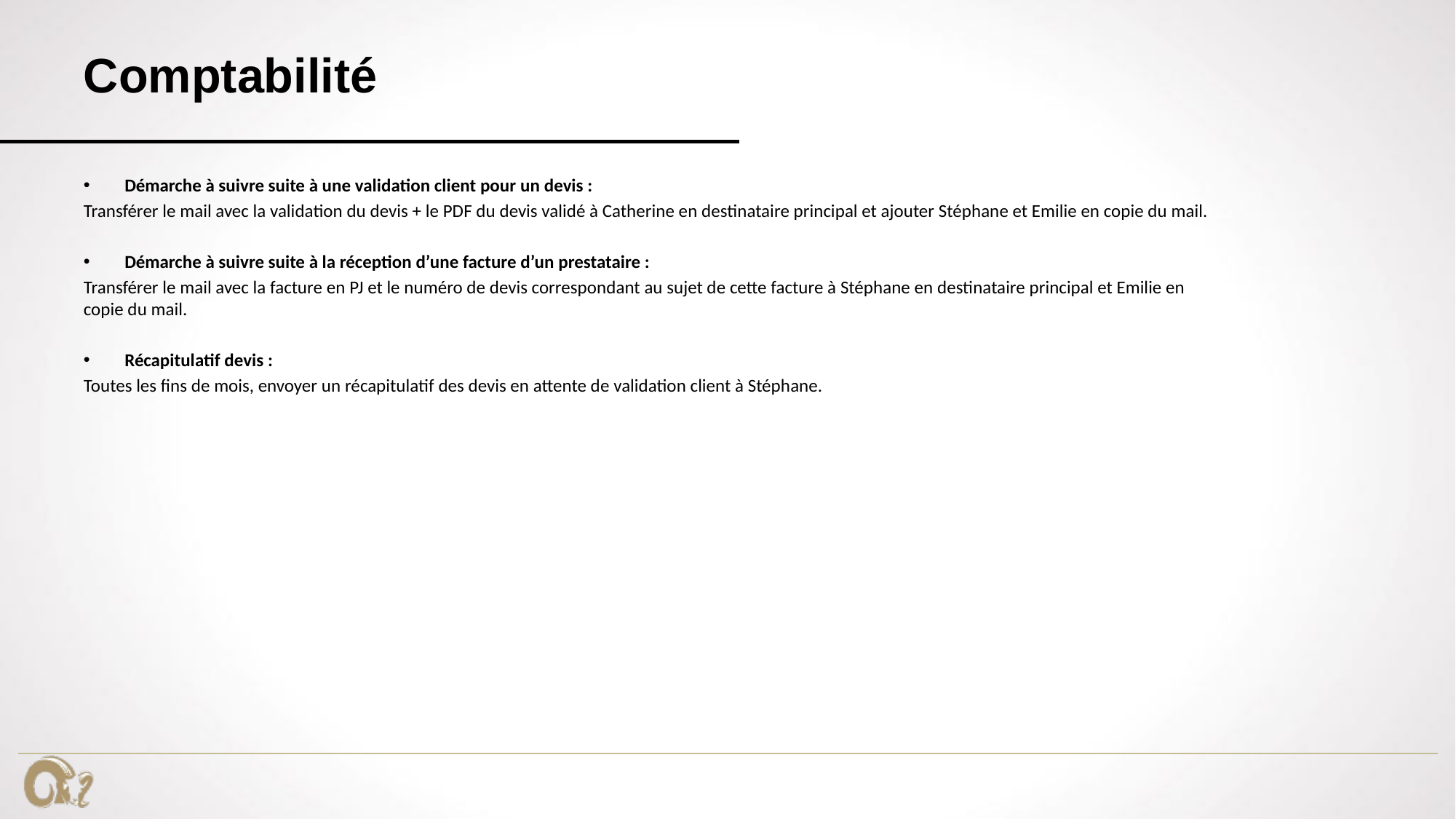

# Comptabilité

Démarche à suivre suite à une validation client pour un devis :
Transférer le mail avec la validation du devis + le PDF du devis validé à Catherine en destinataire principal et ajouter Stéphane et Emilie en copie du mail.

Démarche à suivre suite à la réception d’une facture d’un prestataire :
Transférer le mail avec la facture en PJ et le numéro de devis correspondant au sujet de cette facture à Stéphane en destinataire principal et Emilie en copie du mail.

Récapitulatif devis :
Toutes les fins de mois, envoyer un récapitulatif des devis en attente de validation client à Stéphane.